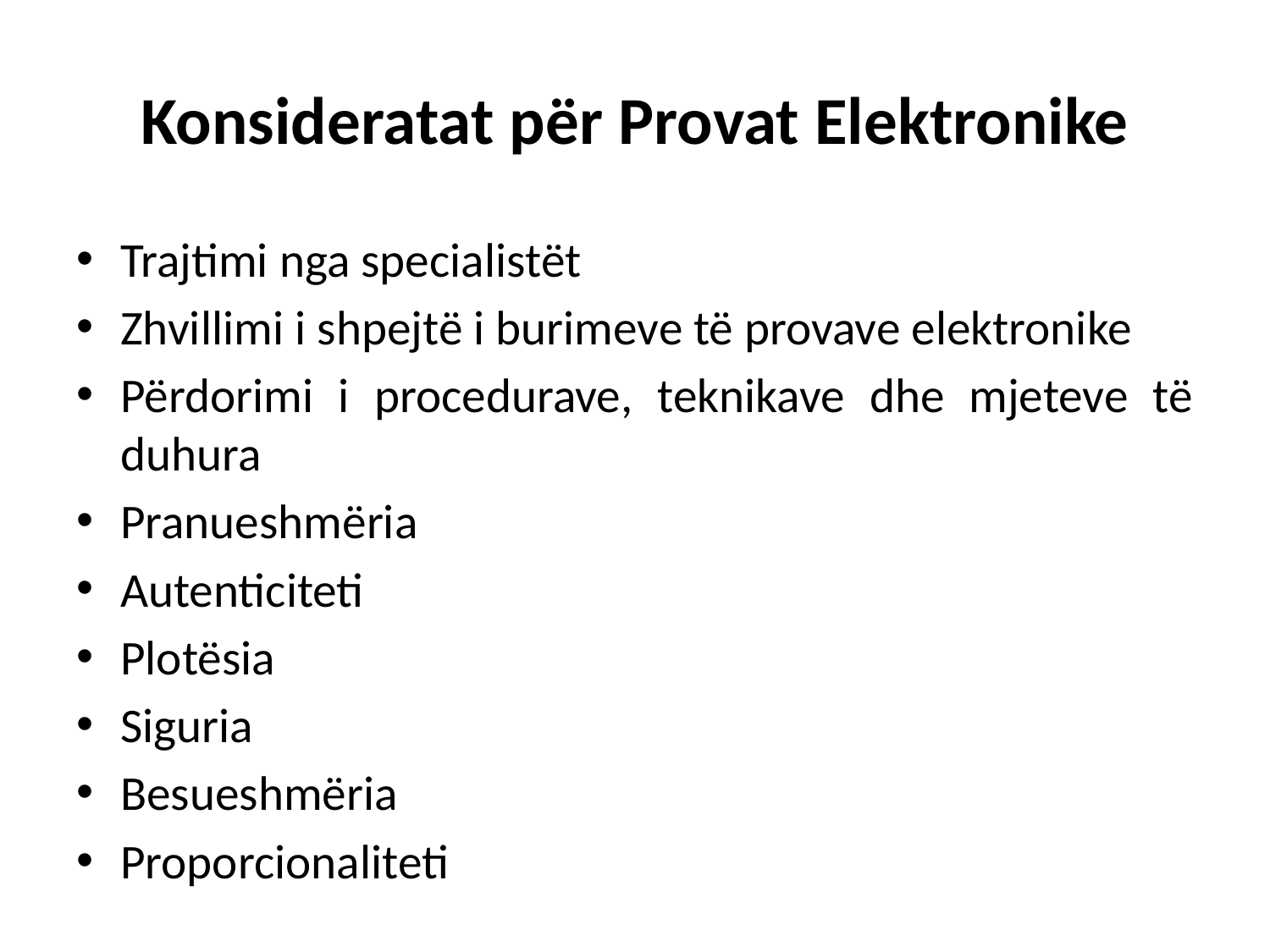

# Konsideratat për Provat Elektronike
Trajtimi nga specialistët
Zhvillimi i shpejtë i burimeve të provave elektronike
Përdorimi i procedurave, teknikave dhe mjeteve të duhura
Pranueshmëria
Autenticiteti
Plotësia
Siguria
Besueshmëria
Proporcionaliteti